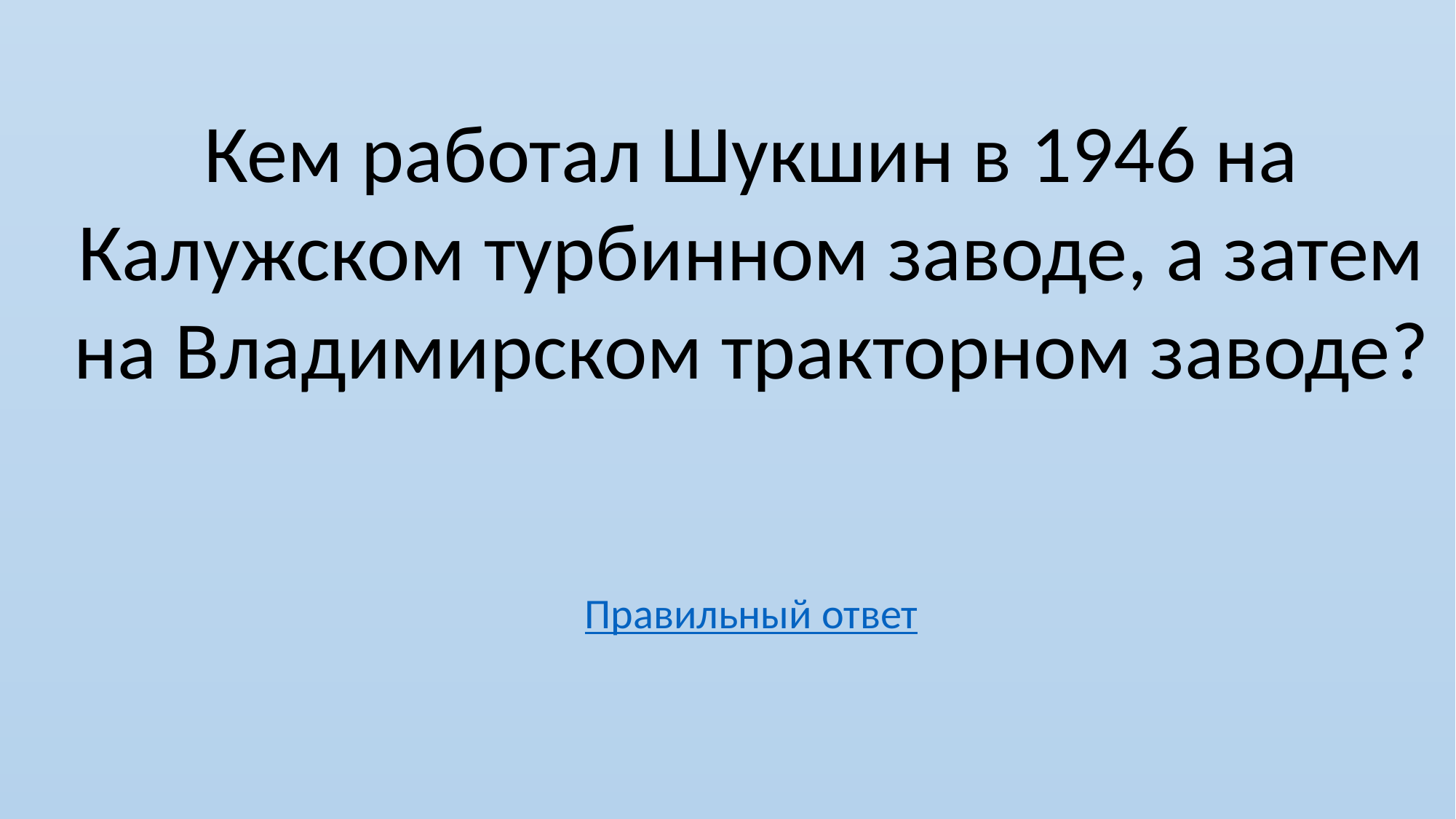

Кем работал Шукшин в 1946 на Калужском турбинном заводе, а затем на Владимирском тракторном заводе?
Правильный ответ